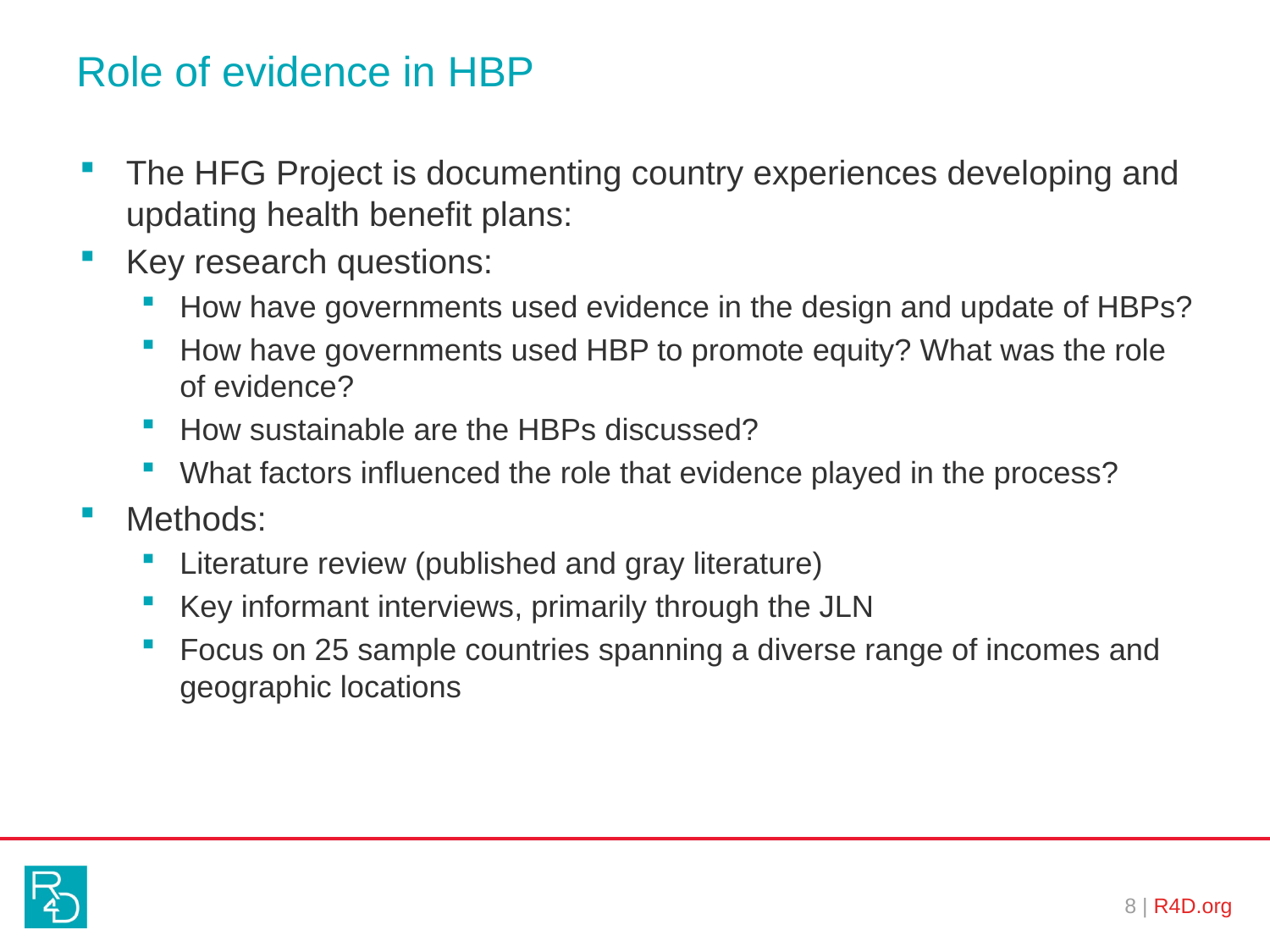

# Role of evidence in HBP
The HFG Project is documenting country experiences developing and updating health benefit plans:
Key research questions:
How have governments used evidence in the design and update of HBPs?
How have governments used HBP to promote equity? What was the role of evidence?
How sustainable are the HBPs discussed?
What factors influenced the role that evidence played in the process?
Methods:
Literature review (published and gray literature)
Key informant interviews, primarily through the JLN
Focus on 25 sample countries spanning a diverse range of incomes and geographic locations

8 | R4D.org